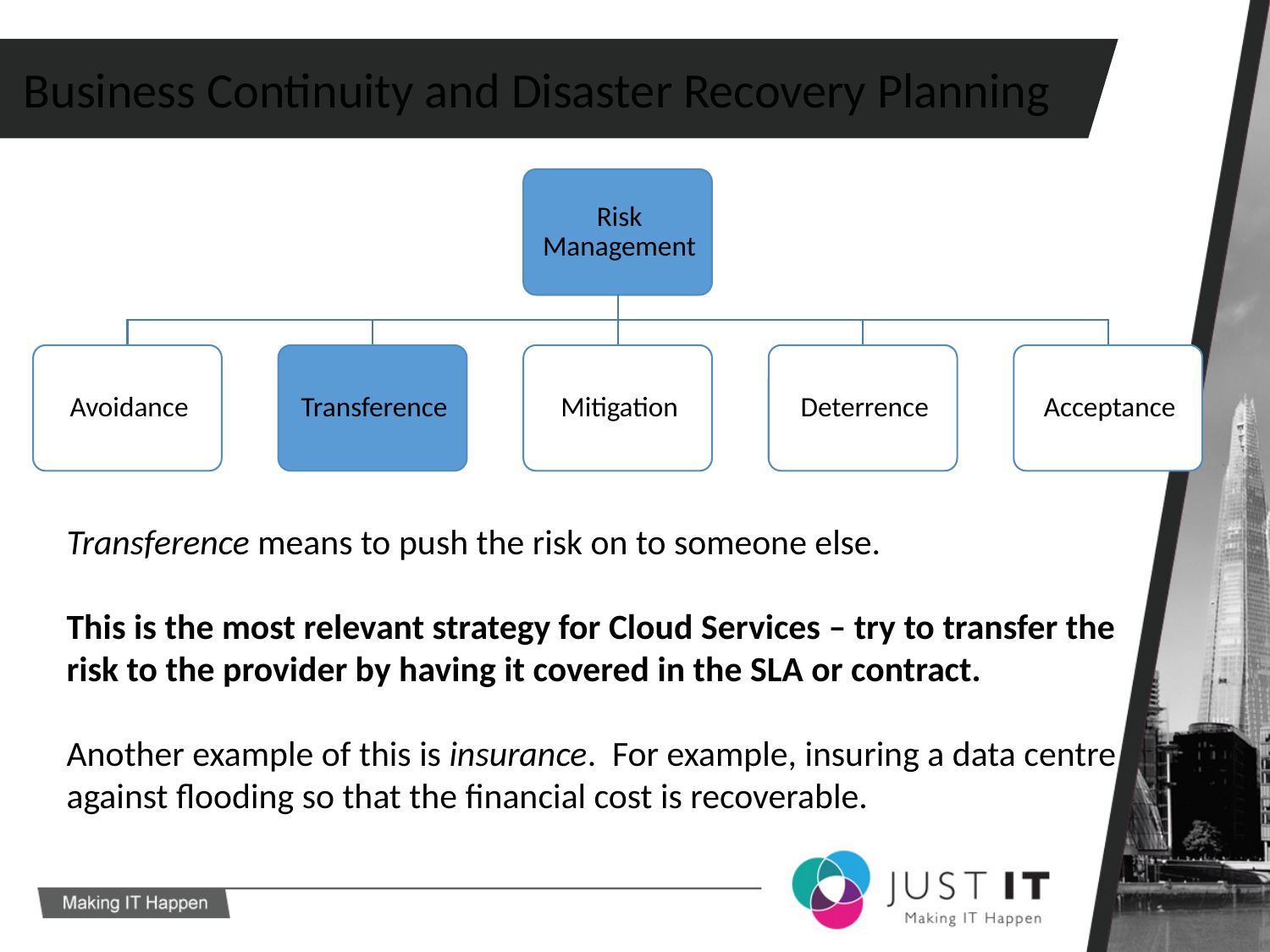

Business Continuity and Disaster Recovery Planning
Risk Management
Avoidance
Transference
Mitigation
Deterrence
Acceptance
Transference means to push the risk on to someone else.

This is the most relevant strategy for Cloud Services – try to transfer the risk to the provider by having it covered in the SLA or contract.

Another example of this is insurance.  For example, insuring a data centre against flooding so that the financial cost is recoverable.